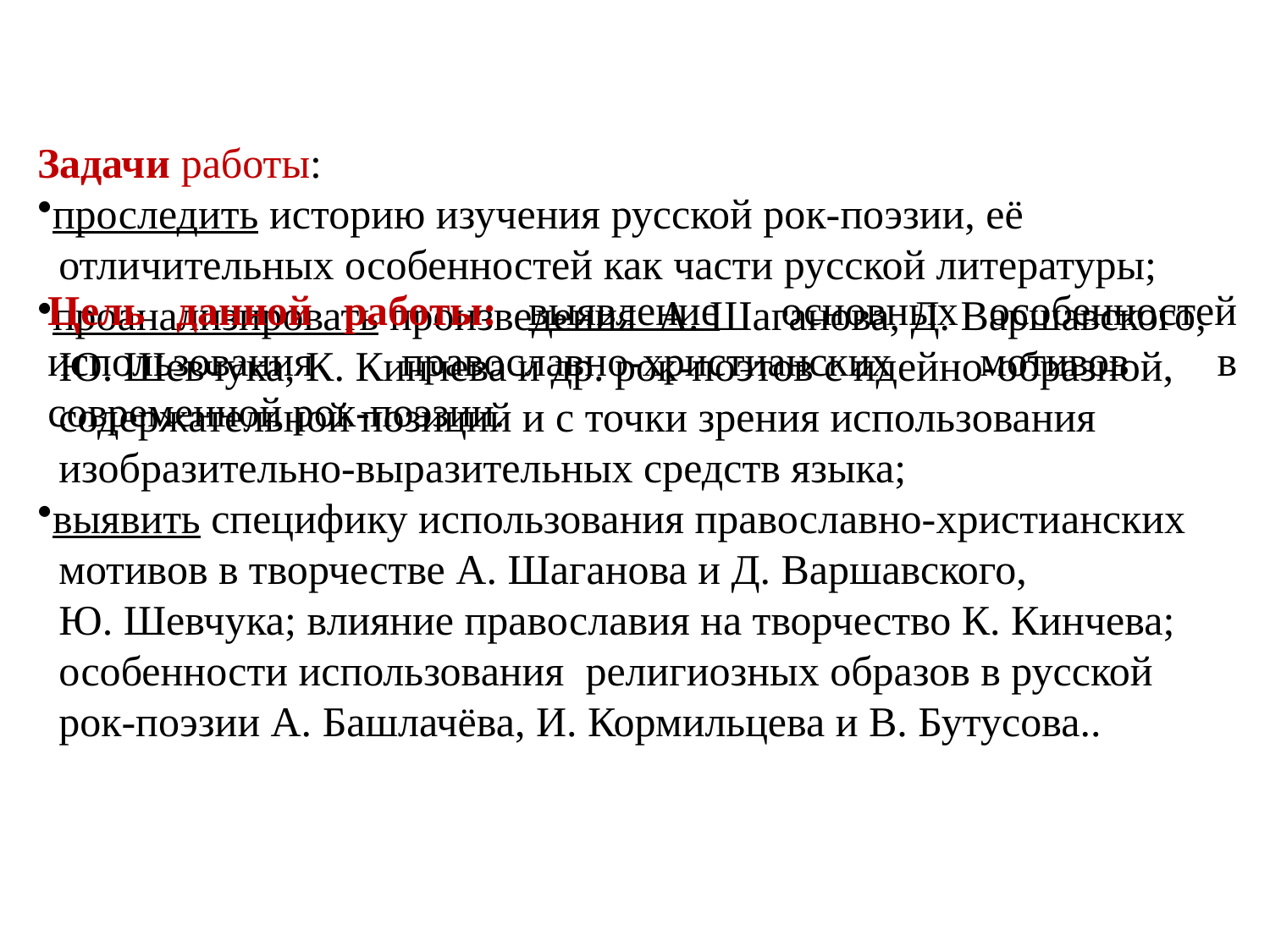

Задачи работы:
проследить историю изучения русской рок-поэзии, её
  отличительных особенностей как части русской литературы;
проанализировать произведения  А. Шаганова, Д. Варшавского,
  Ю. Шевчука, К. Кинчева и др. рок-поэтов с идейно-образной,
  содержательной позиций и с точки зрения использования
  изобразительно-выразительных средств языка;
выявить специфику использования православно-христианских
  мотивов в творчестве А. Шаганова и Д. Варшавского,
  Ю. Шевчука; влияние православия на творчество К. Кинчева;
  особенности использования  религиозных образов в русской
  рок-поэзии А. Башлачёва, И. Кормильцева и В. Бутусова..
Цель данной работы: выявление  основных особенностей использования православно-христианских мотивов в современной рок-поэзии.